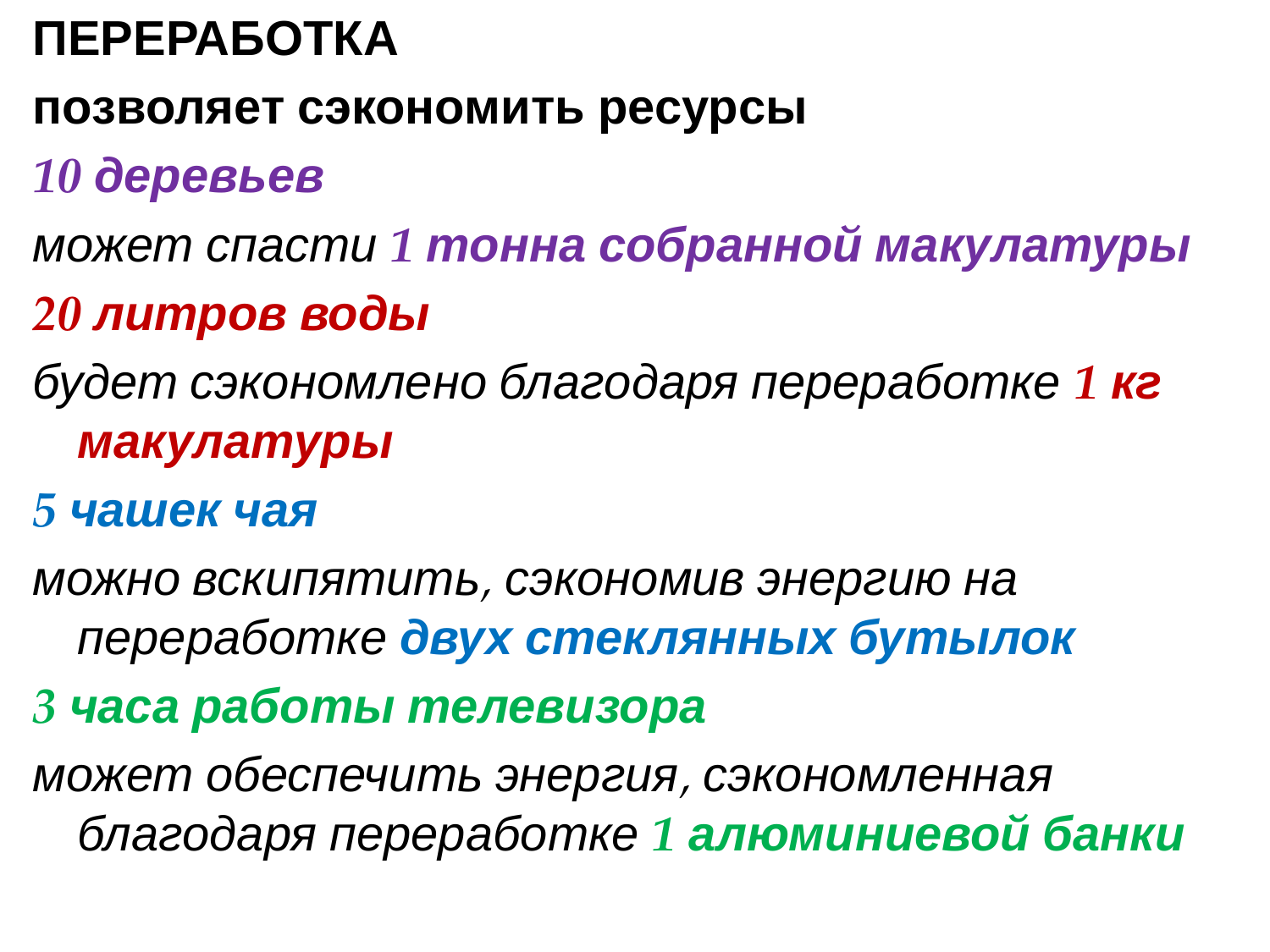

ПЕРЕРАБОТКА
позволяет сэкономить ресурсы
10 деревьев
может спасти 1 тонна собранной макулатуры
20 литров воды
будет сэкономлено благодаря переработке 1 кг макулатуры
5 чашек чая
можно вскипятить, сэкономив энергию на переработке двух стеклянных бутылок
3 часа работы телевизора
может обеспечить энергия, сэкономленная благодаря переработке 1 алюминиевой банки